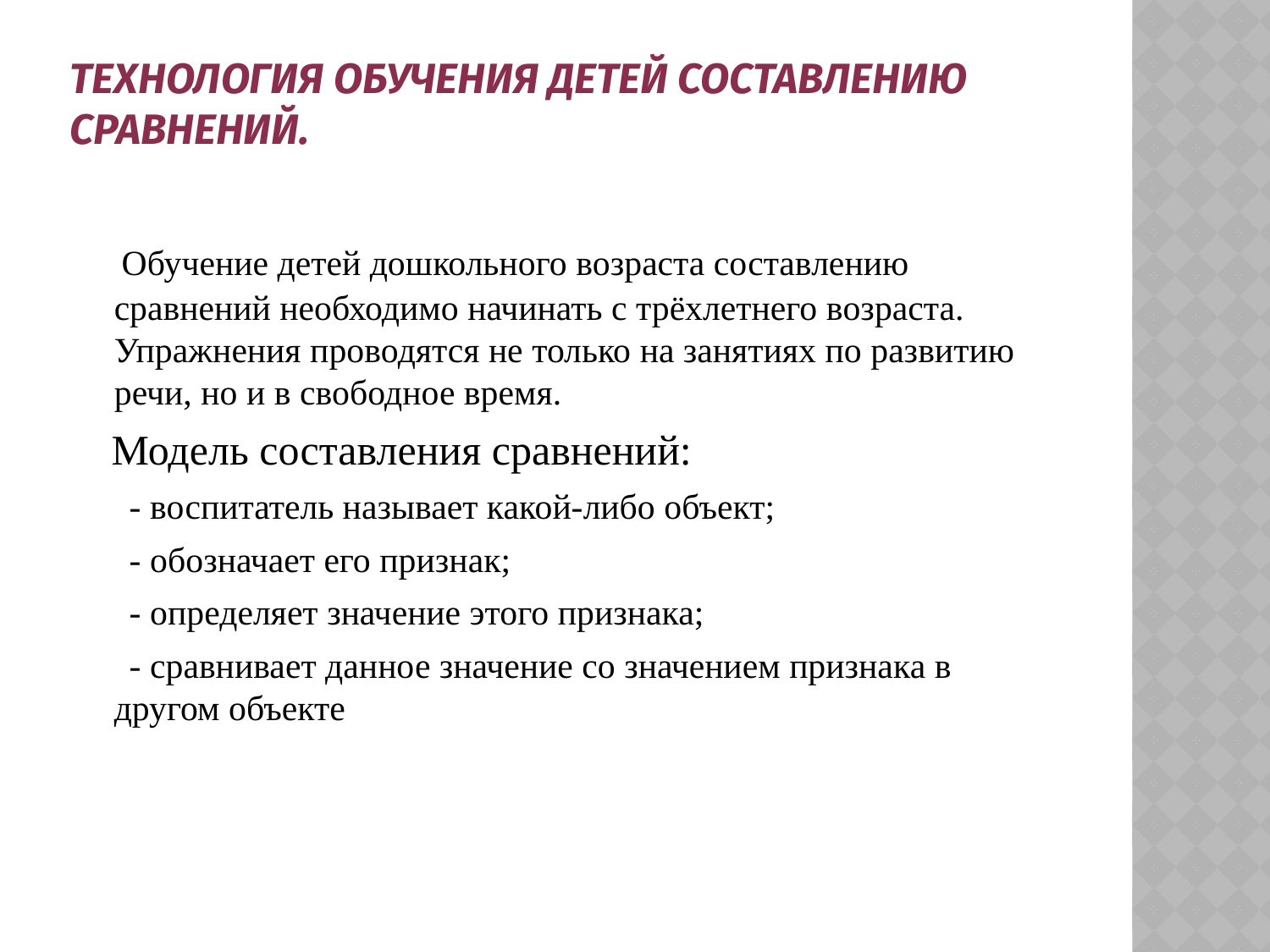

# Технология обучения детей составлению сравнений.
    Обучение детей дошкольного возраста составлению сравнений необходимо начинать с трёхлетнего возраста. Упражнения проводятся не только на занятиях по развитию речи, но и в свободное время.
    Модель составления сравнений:
      - воспитатель называет какой-либо объект;
      - обозначает его признак;
      - определяет значение этого признака;
      - сравнивает данное значение со значением признака в другом объекте